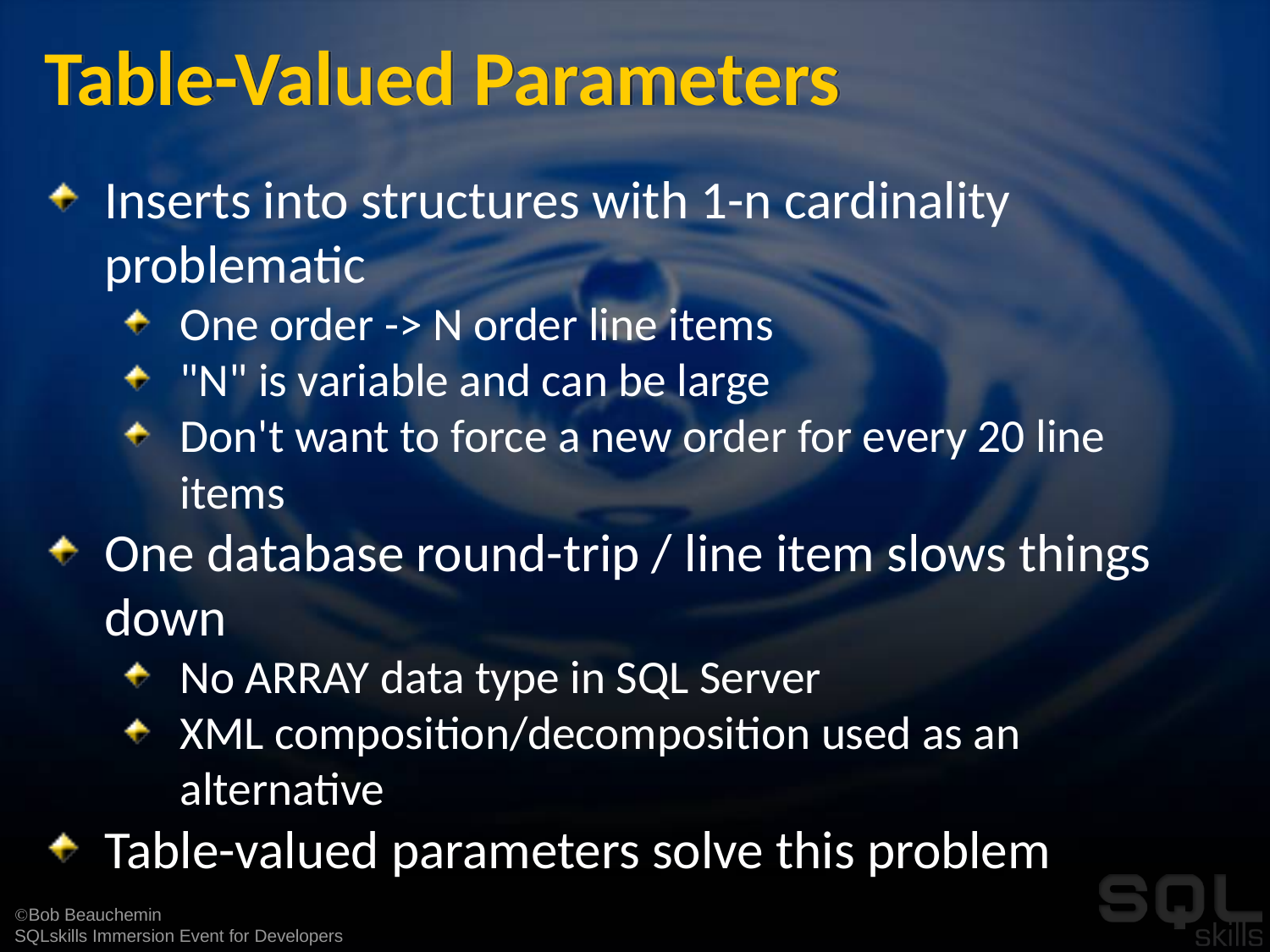

# Table-Valued Parameters
Inserts into structures with 1-n cardinality problematic
One order -> N order line items
"N" is variable and can be large
Don't want to force a new order for every 20 line items
One database round-trip / line item slows things down
No ARRAY data type in SQL Server
XML composition/decomposition used as an alternative
Table-valued parameters solve this problem